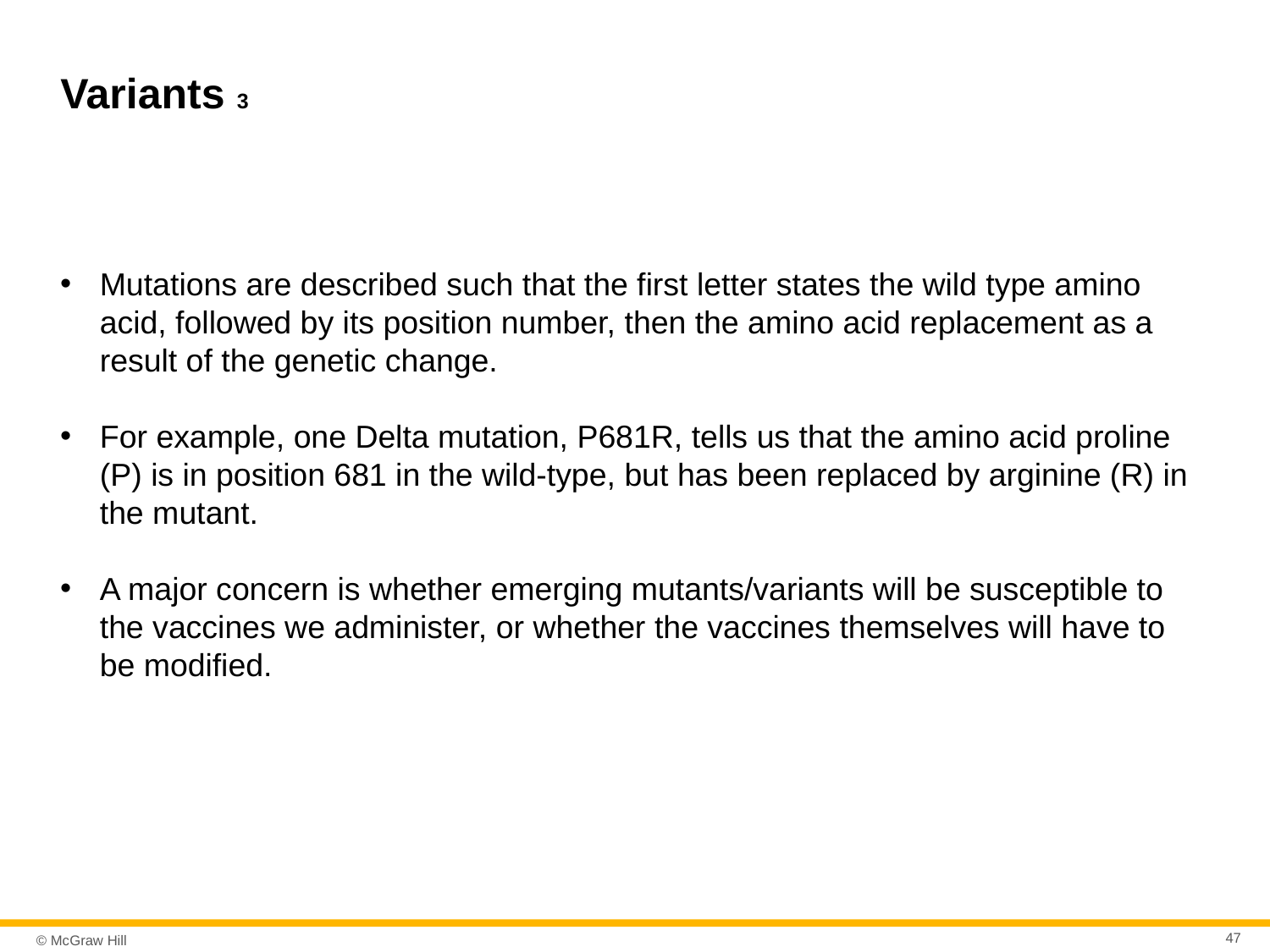

# Variants 3
Mutations are described such that the first letter states the wild type amino acid, followed by its position number, then the amino acid replacement as a result of the genetic change.

For example, one Delta mutation, P681R, tells us that the amino acid proline (P) is in position 681 in the wild-type, but has been replaced by arginine (R) in the mutant.

A major concern is whether emerging mutants/variants will be susceptible to the vaccines we administer, or whether the vaccines themselves will have to be modified.